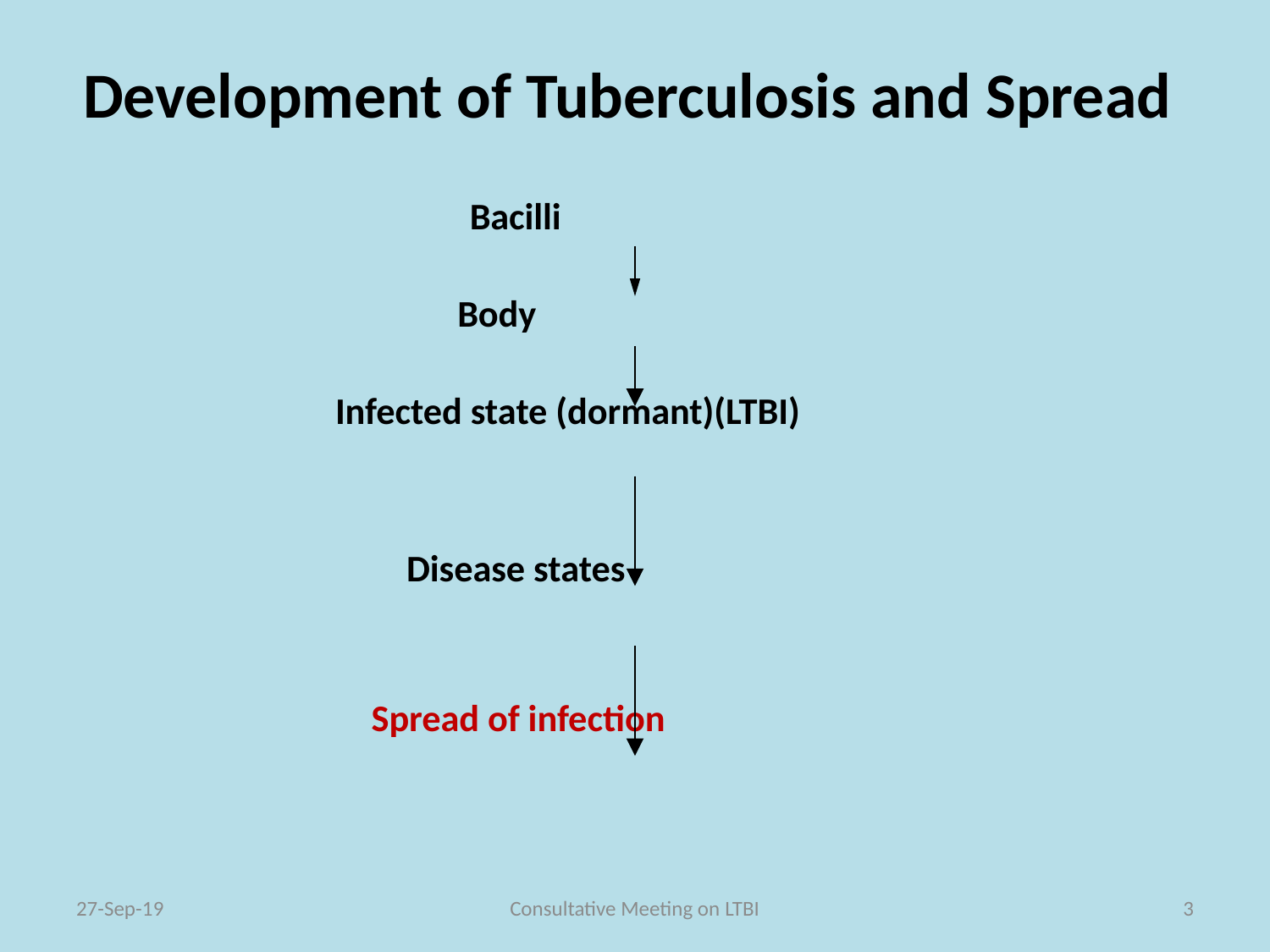

# Development of Tuberculosis and Spread
                                                                                                                                               Bacilli

                                                     Body

                                    Infected state (dormant)(LTBI)

                                       Disease states

                                         Spread of infection

27-Sep-19
Consultative Meeting on LTBI
3